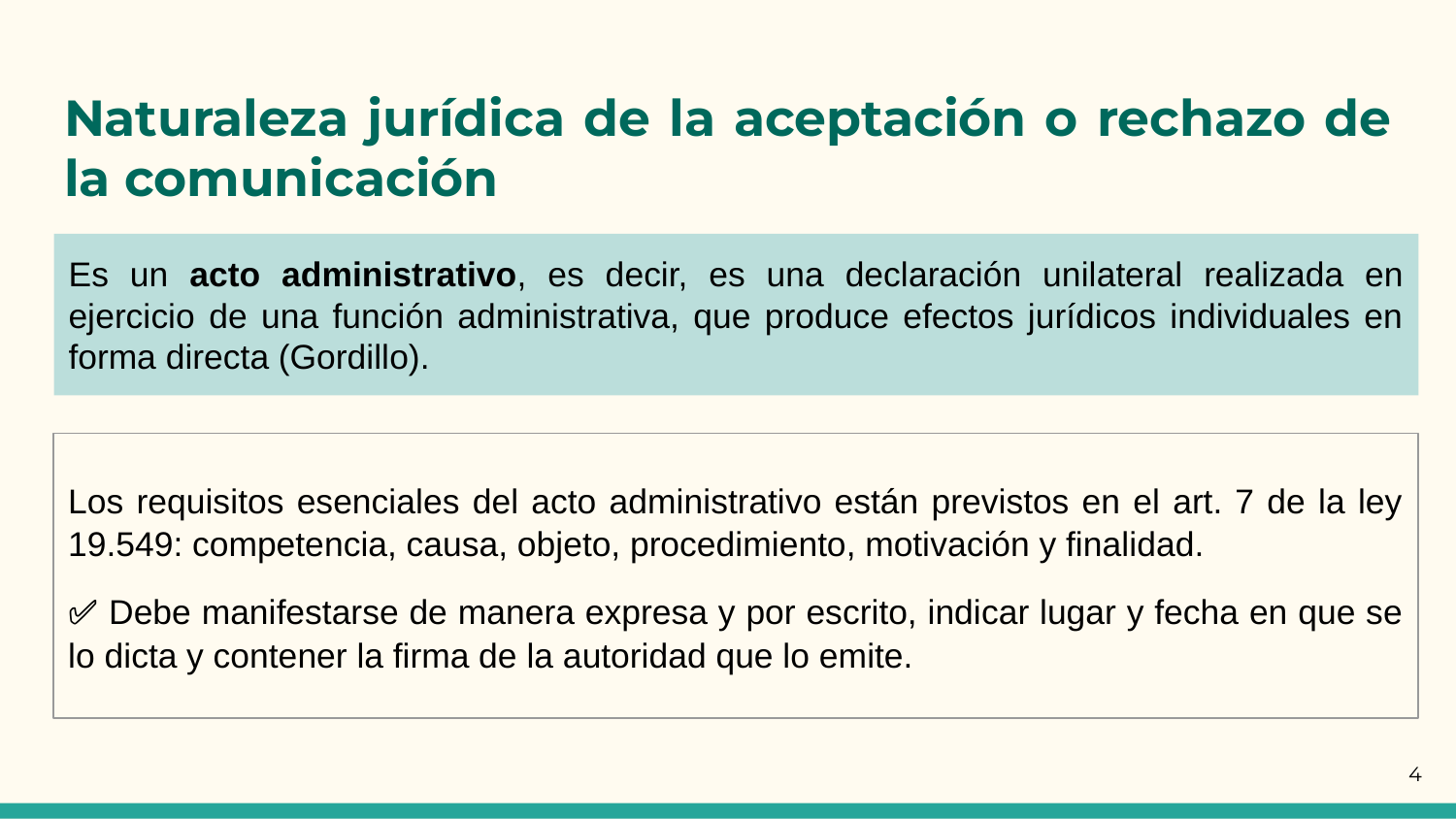

# Naturaleza jurídica de la aceptación o rechazo de la comunicación
Es un acto administrativo, es decir, es una declaración unilateral realizada en ejercicio de una función administrativa, que produce efectos jurídicos individuales en forma directa (Gordillo).
Los requisitos esenciales del acto administrativo están previstos en el art. 7 de la ley 19.549: competencia, causa, objeto, procedimiento, motivación y finalidad.
✅ Debe manifestarse de manera expresa y por escrito, indicar lugar y fecha en que se lo dicta y contener la firma de la autoridad que lo emite.
4